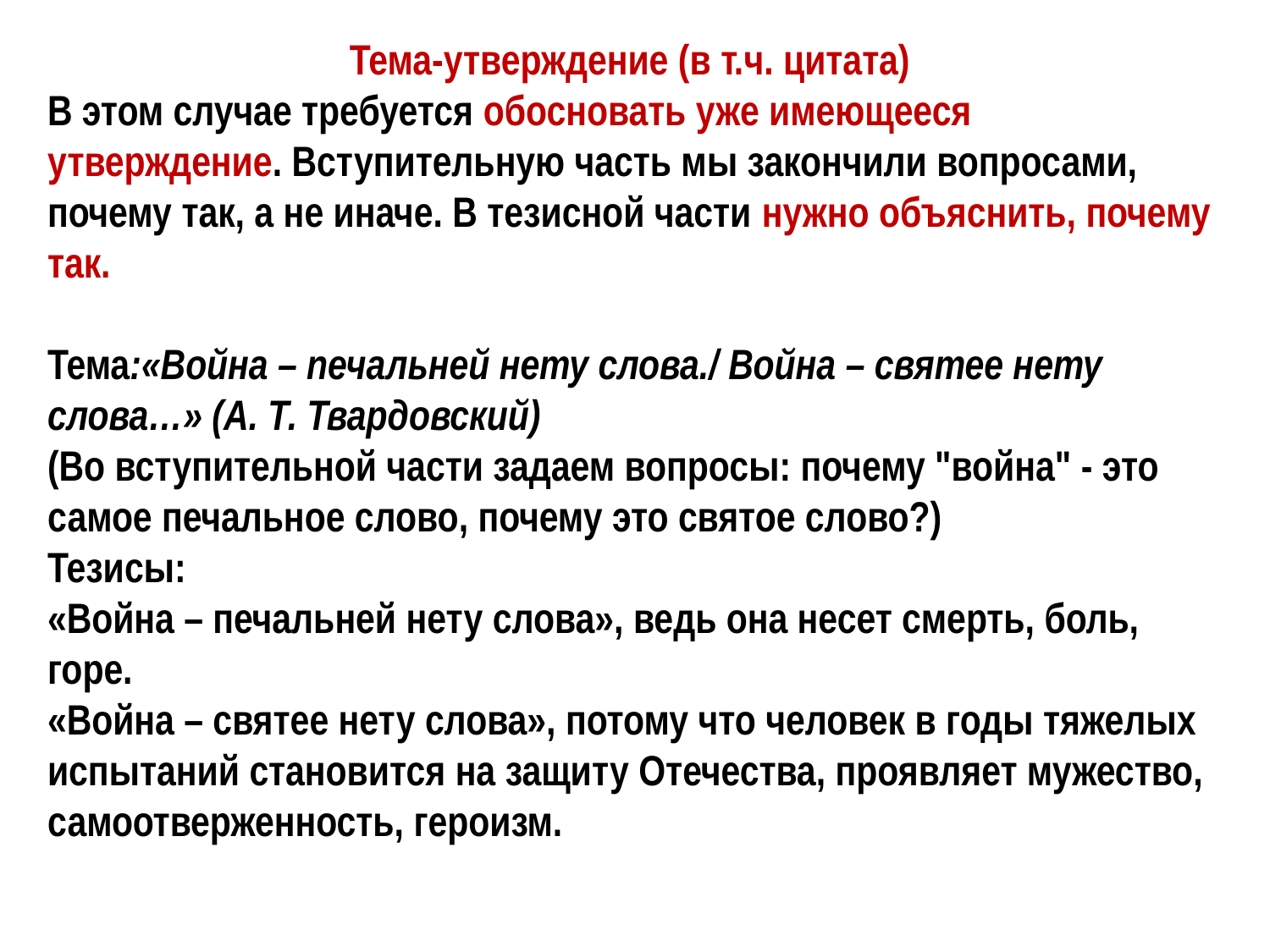

Тема-утверждение (в т.ч. цитата)
В этом случае требуется обосновать уже имеющееся утверждение. Вступительную часть мы закончили вопросами, почему так, а не иначе. В тезисной части нужно объяснить, почему так.

Тема:«Война – печальней нету слова./ Война – святее нету слова…» (А. Т. Твардовский)
(Во вступительной части задаем вопросы: почему "война" - это самое печальное слово, почему это святое слово?)
Тезисы:
«Война – печальней нету слова», ведь она несет смерть, боль, горе.
«Война – святее нету слова», потому что человек в годы тяжелых испытаний становится на защиту Отечества, проявляет мужество, самоотверженность, героизм.